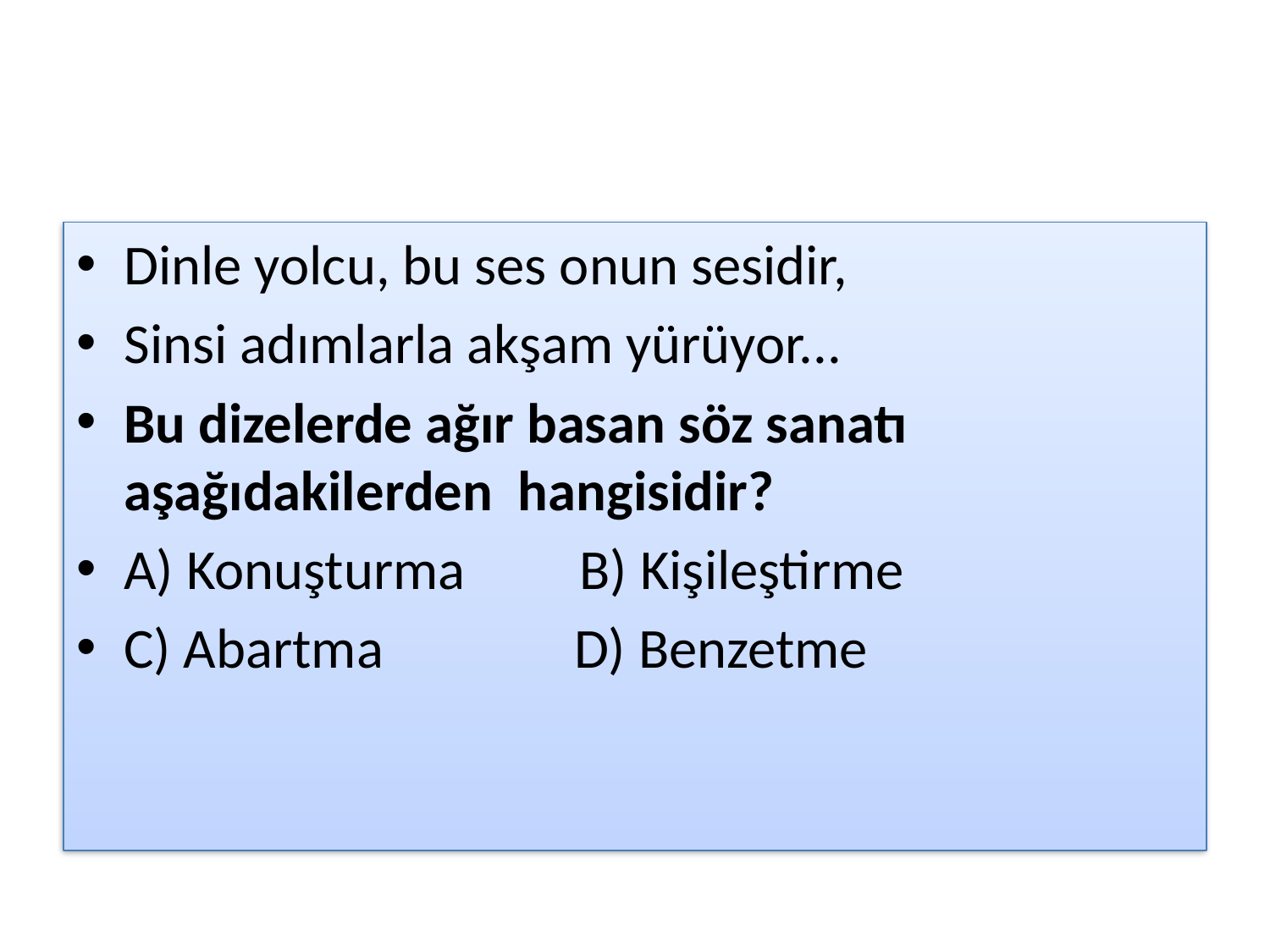

#
Dinle yolcu, bu ses onun sesidir,
Sinsi adımlarla akşam yürüyor...
Bu dizelerde ağır basan söz sanatı aşağıdakilerden  hangisidir?
A) Konuşturma         B) Kişileştirme
C) Abartma               D) Benzetme